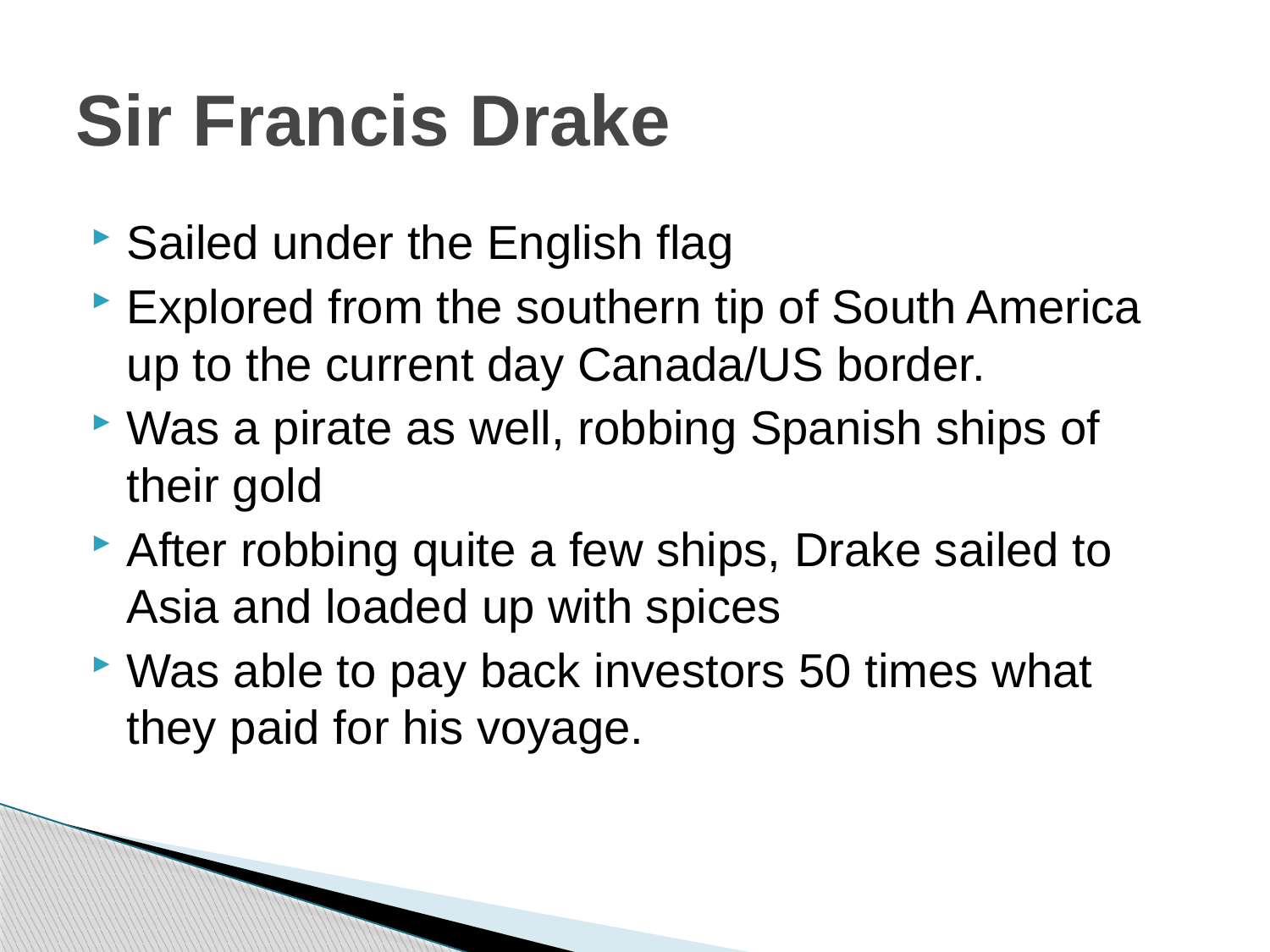

# Sir Francis Drake
Sailed under the English flag
Explored from the southern tip of South America up to the current day Canada/US border.
Was a pirate as well, robbing Spanish ships of their gold
After robbing quite a few ships, Drake sailed to Asia and loaded up with spices
Was able to pay back investors 50 times what they paid for his voyage.